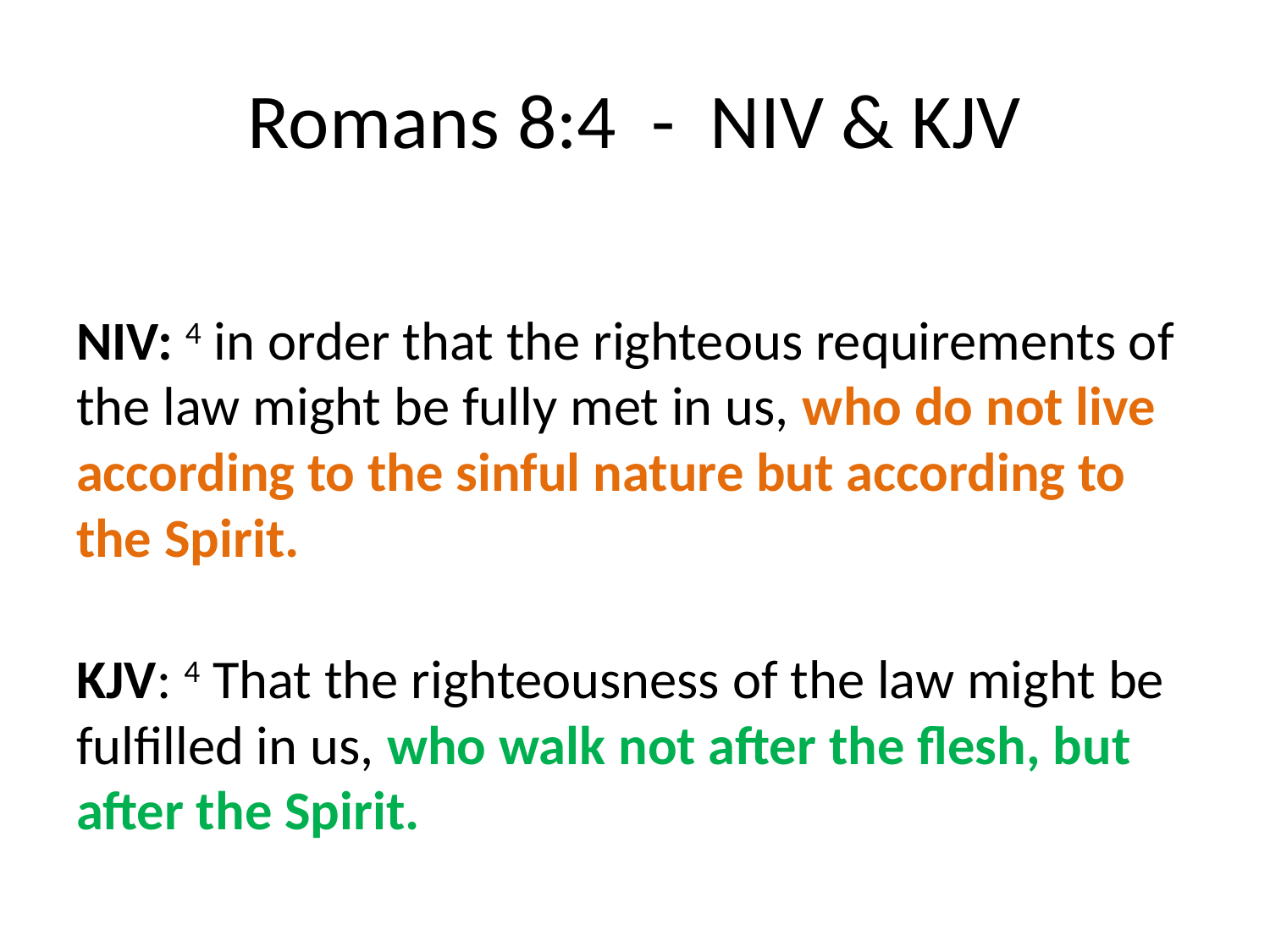

# Romans 8:4  -  NIV & KJV

NIV: 4 in order that the righteous requirements of the law might be fully met in us, who do not live according to the sinful nature but according to the Spirit.

KJV: 4 That the righteousness of the law might be fulfilled in us, who walk not after the flesh, but after the Spirit.